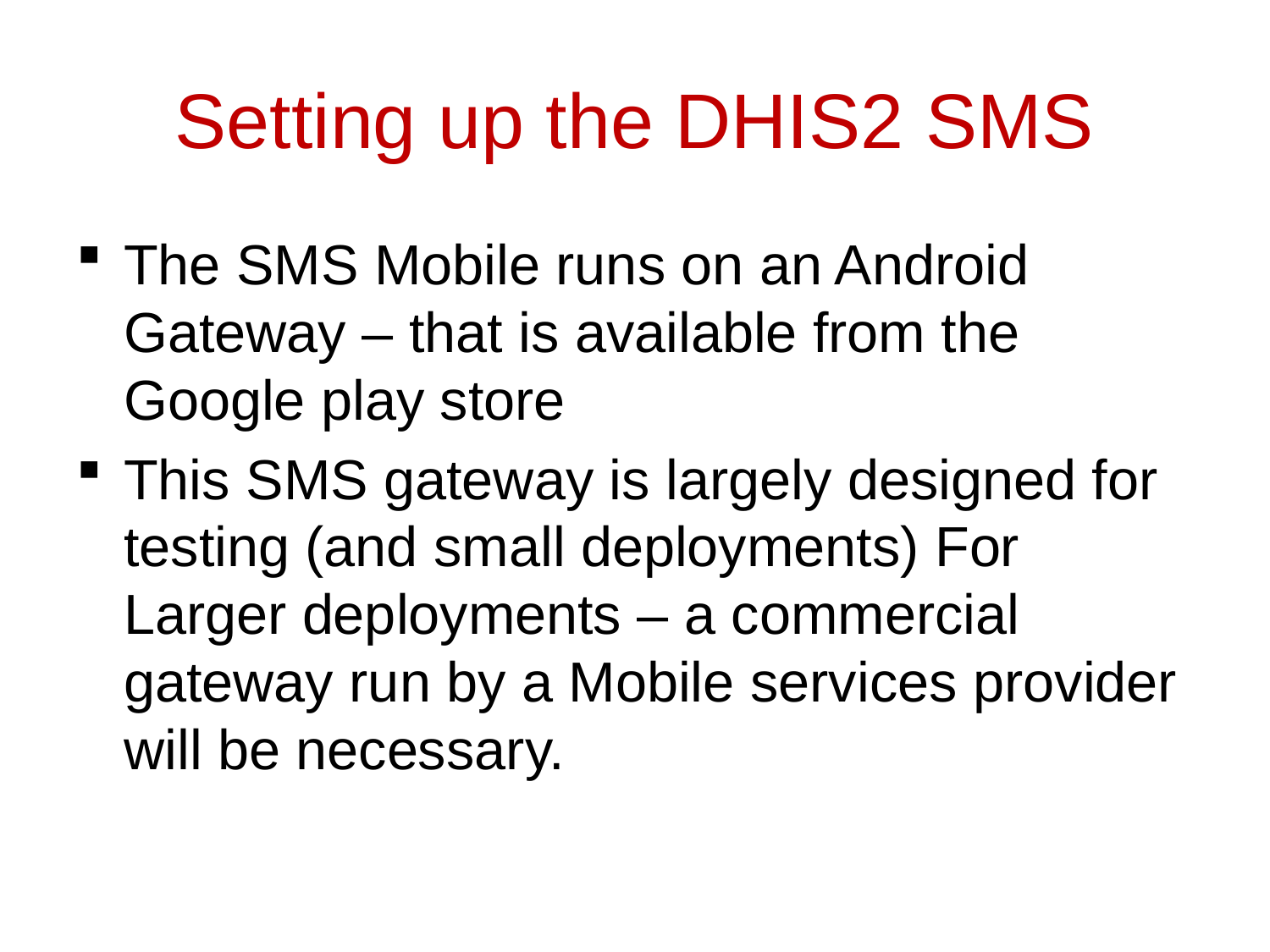

# Setting up the DHIS2 SMS
The SMS Mobile runs on an Android Gateway – that is available from the Google play store
This SMS gateway is largely designed for testing (and small deployments) For Larger deployments – a commercial gateway run by a Mobile services provider will be necessary.